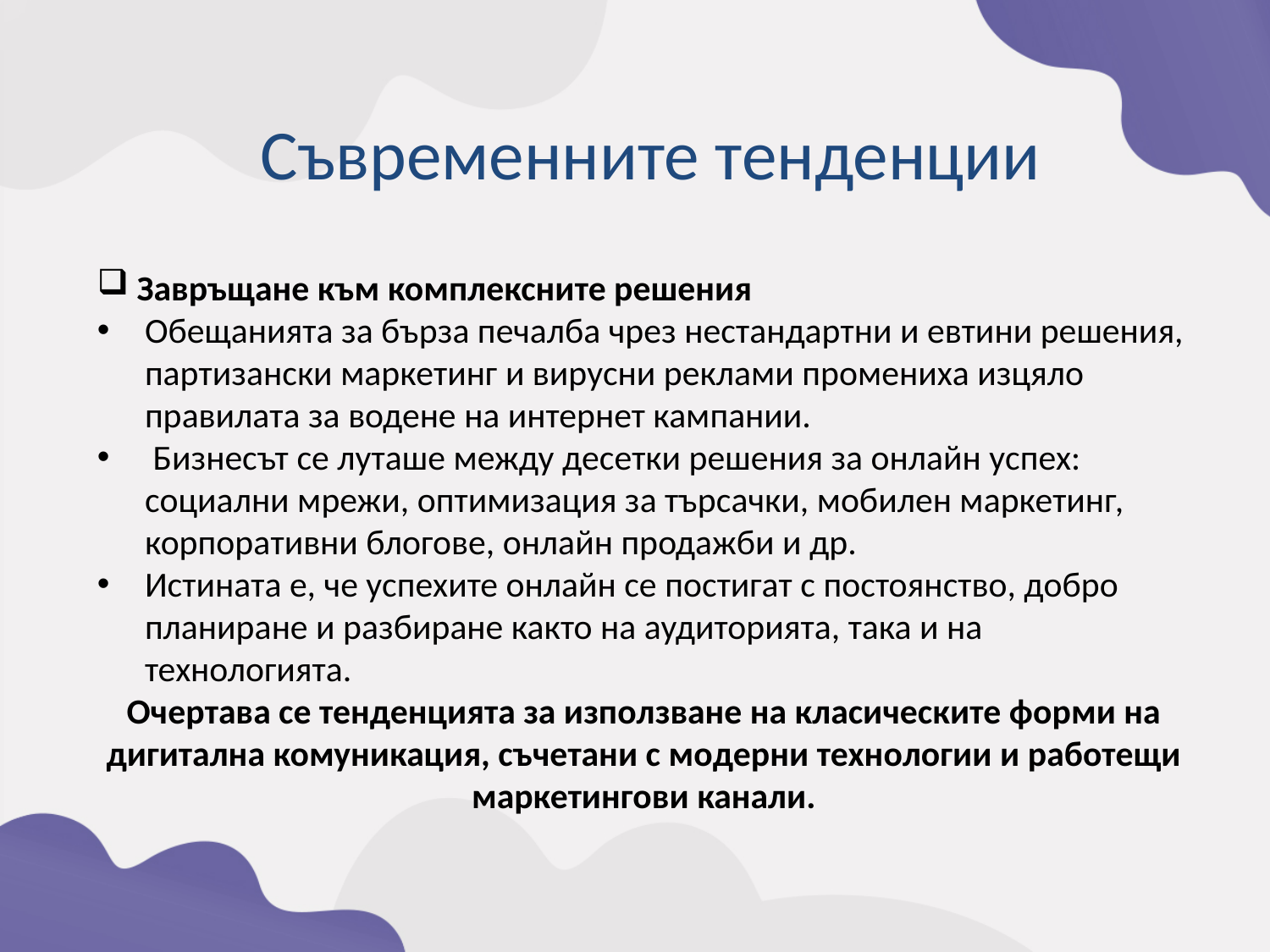

Съвременните тенденции

 Завръщане към комплексните решения
Обещанията за бърза печалба чрез нестандартни и евтини решения, партизански маркетинг и вирусни реклами промениха изцяло правилата за водене на интернет кампании.
 Бизнесът се луташе между десетки решения за онлайн успех: социални мрежи, оптимизация за търсачки, мобилен маркетинг, корпоративни блогове, онлайн продажби и др.
Истината е, че успехите онлайн се постигат с постоянство, добро планиране и разбиране както на аудиторията, така и на технологията.
Очертава се тенденцията за използване на класическите форми на дигитална комуникация, съчетани с модерни технологии и работещи маркетингови канали.